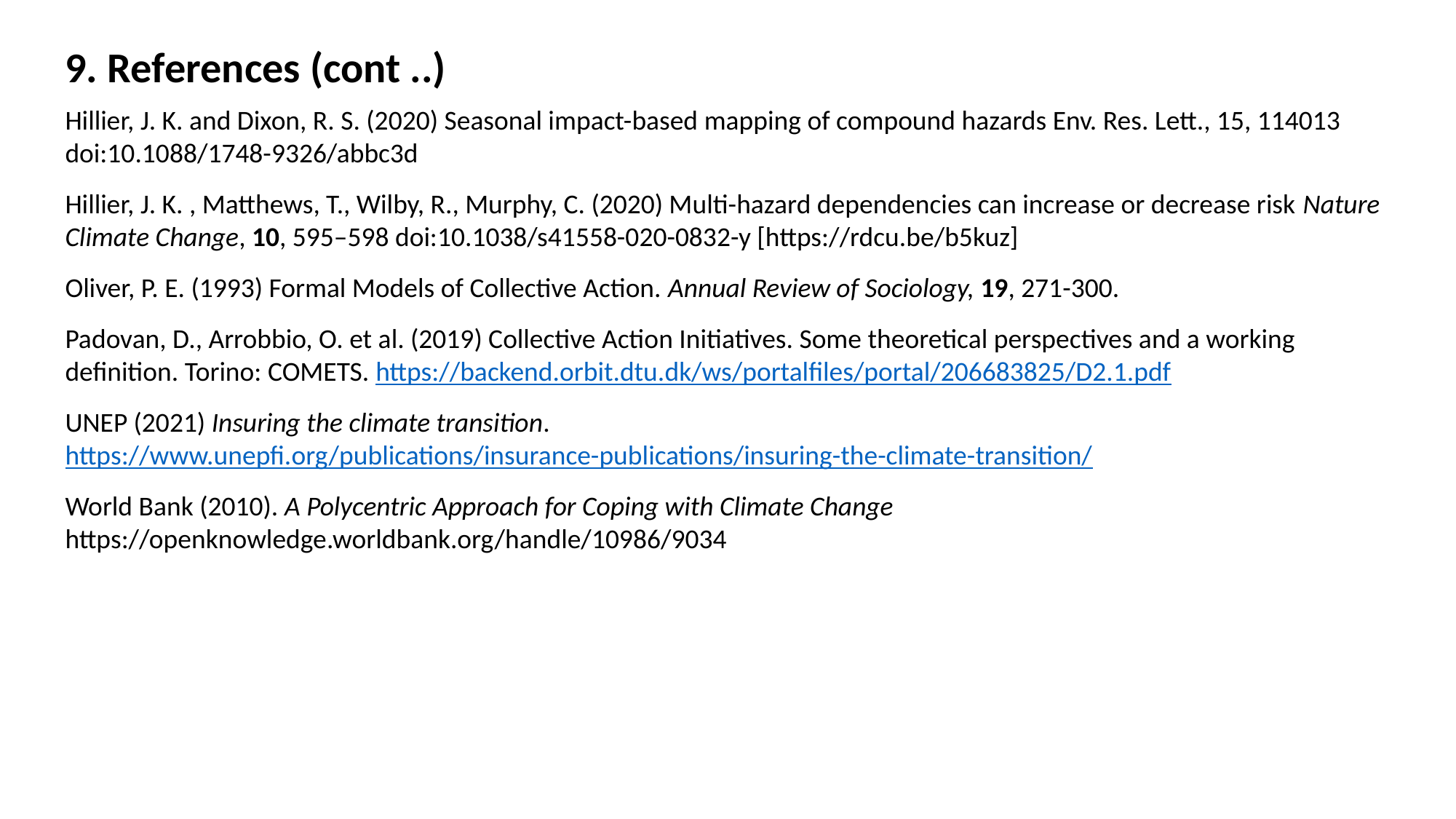

9. References (cont ..)
Hillier, J. K. and Dixon, R. S. (2020) Seasonal impact-based mapping of compound hazards Env. Res. Lett., 15, 114013 doi:10.1088/1748-9326/abbc3d
Hillier, J. K. , Matthews, T., Wilby, R., Murphy, C. (2020) Multi-hazard dependencies can increase or decrease risk Nature Climate Change, 10, 595–598 doi:10.1038/s41558-020-0832-y [https://rdcu.be/b5kuz]
Oliver, P. E. (1993) Formal Models of Collective Action. Annual Review of Sociology, 19, 271-300.
Padovan, D., Arrobbio, O. et al. (2019) Collective Action Initiatives. Some theoretical perspectives and a working definition. Torino: COMETS. https://backend.orbit.dtu.dk/ws/portalfiles/portal/206683825/D2.1.pdf
UNEP (2021) Insuring the climate transition. https://www.unepfi.org/publications/insurance-publications/insuring-the-climate-transition/
World Bank (2010). A Polycentric Approach for Coping with Climate Change https://openknowledge.worldbank.org/handle/10986/9034